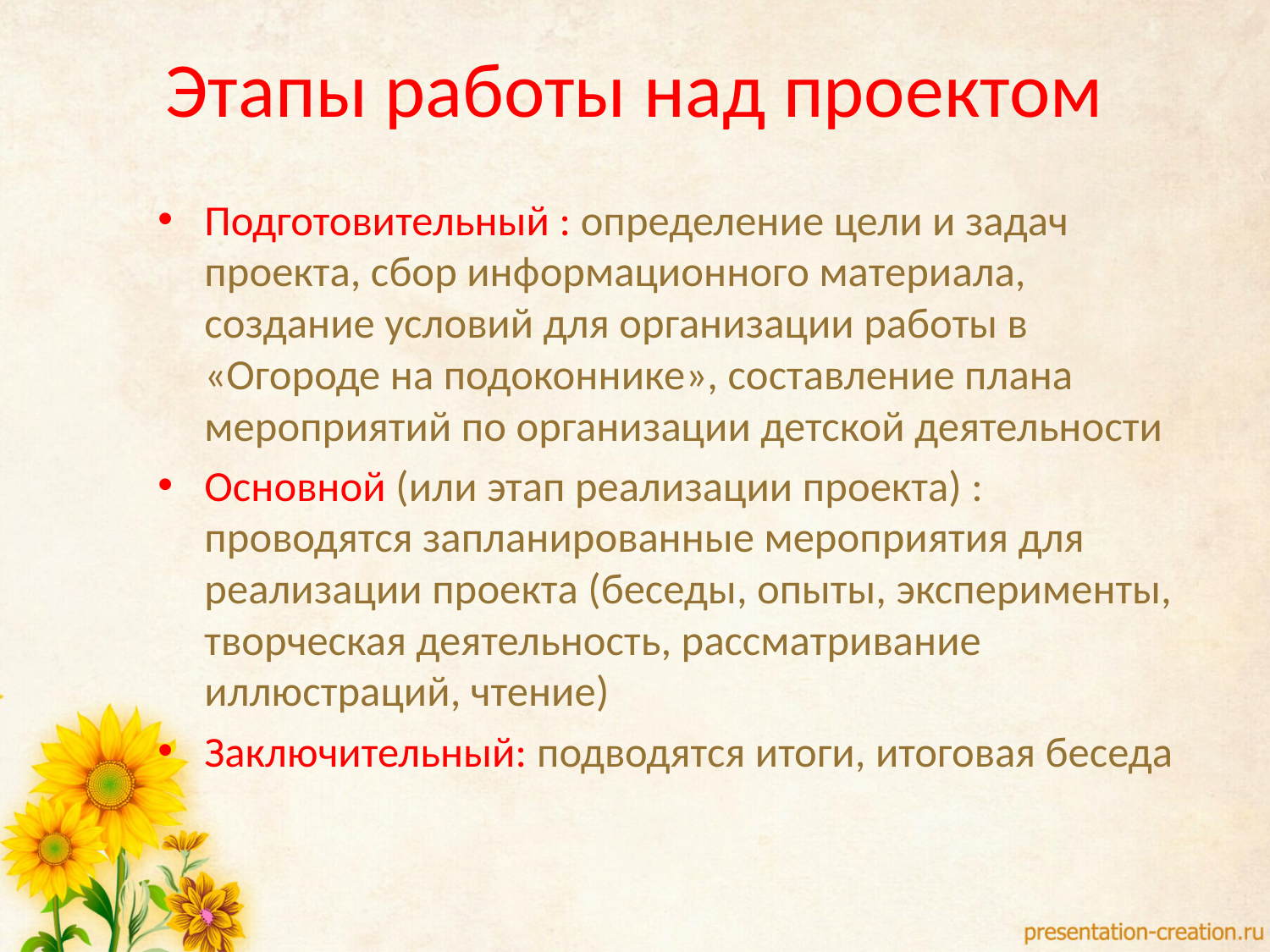

# Этапы работы над проектом
Подготовительный : определение цели и задач проекта, сбор информационного материала, создание условий для организации работы в «Огороде на подоконнике», составление плана мероприятий по организации детской деятельности
Основной (или этап реализации проекта) : проводятся запланированные мероприятия для реализации проекта (беседы, опыты, эксперименты, творческая деятельность, рассматривание иллюстраций, чтение)
Заключительный: подводятся итоги, итоговая беседа